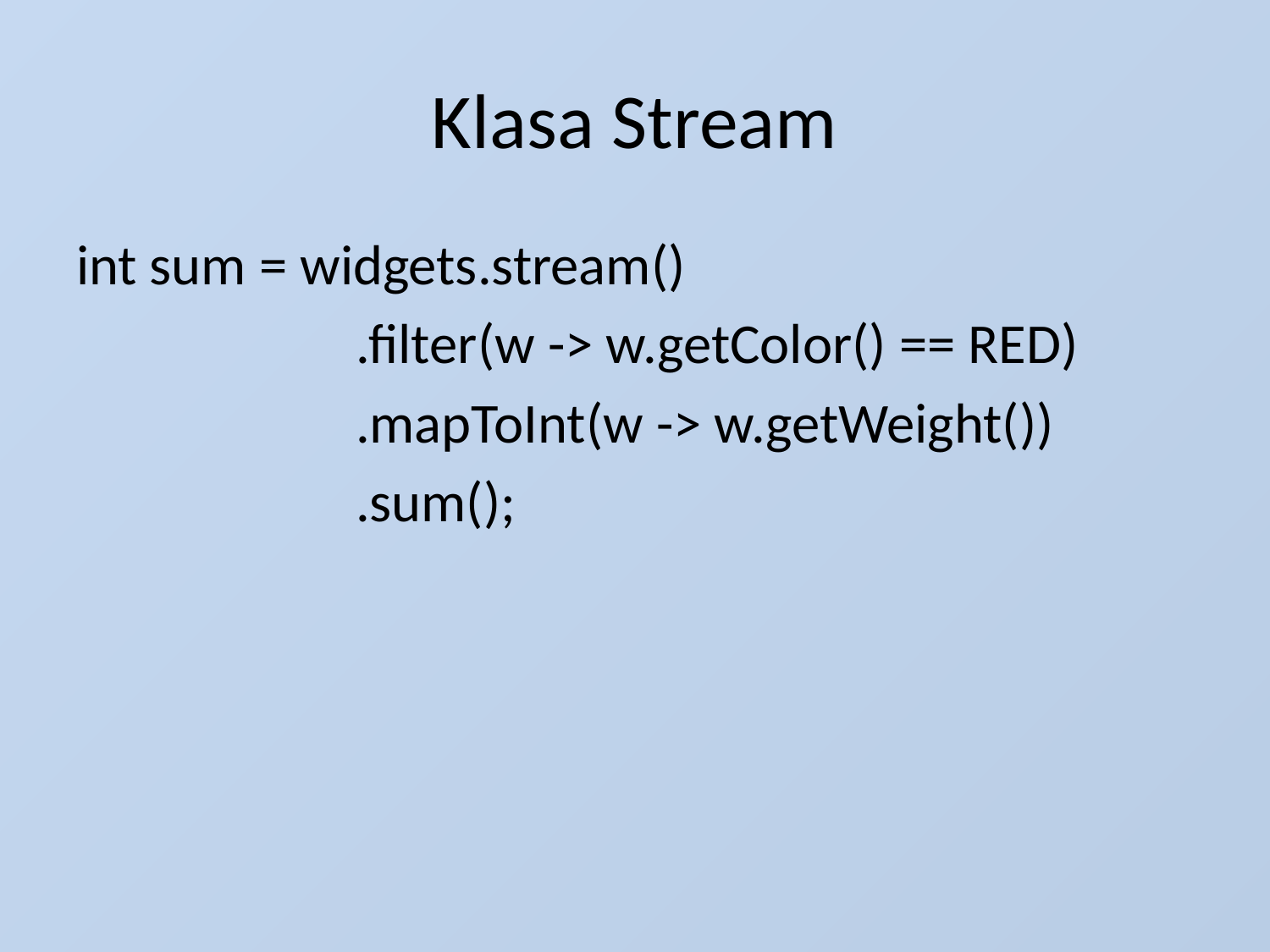

# Klasa Stream
int sum = widgets.stream()
                      .filter(w -> w.getColor() == RED)
                      .mapToInt(w -> w.getWeight())
                      .sum();